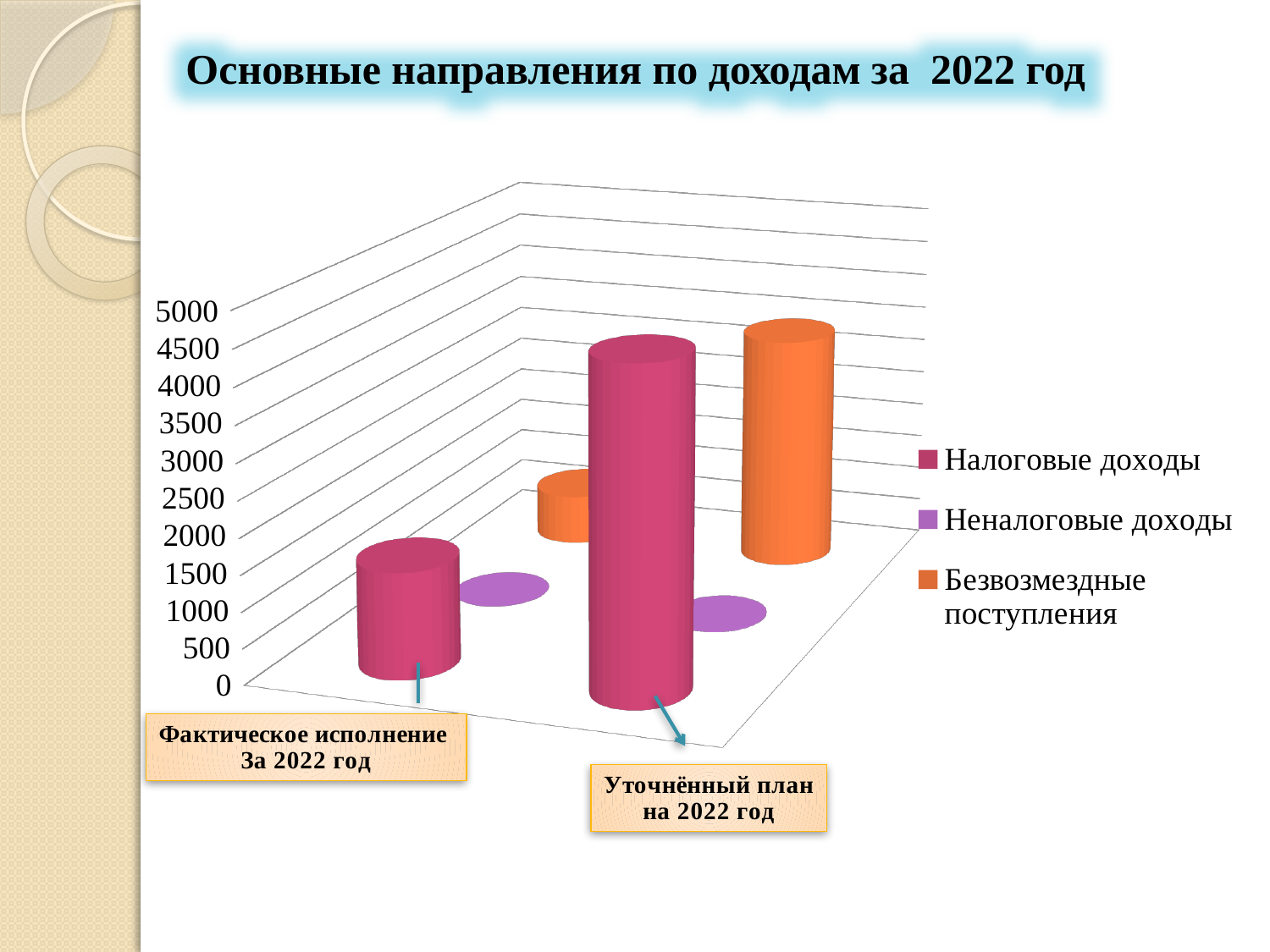

Основные направления по доходам за  2022 год

[unsupported chart]